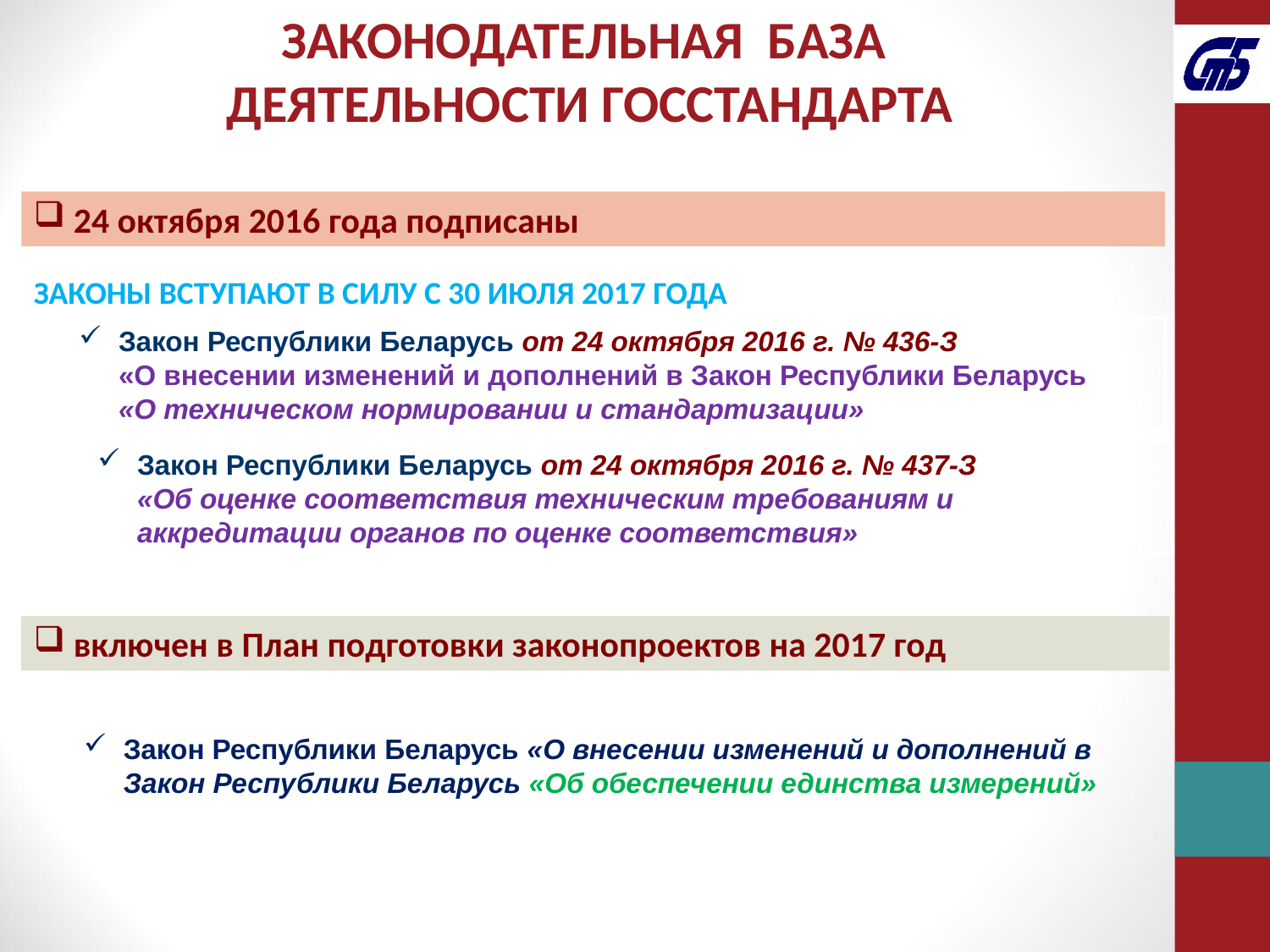

ЗАКОНОДАТЕЛЬНАЯ  БАЗА
ДЕЯТЕЛЬНОСТИ ГОССТАНДАРТА
24 октября 2016 года подписаны
ЗАКОНЫ ВСТУПАЮТ В СИЛУ С 30 ИЮЛЯ 2017 ГОДА
Закон Республики Беларусь от 24 октября 2016 г. № 436-З
«О внесении изменений и дополнений в Закон Республики Беларусь
«О техническом нормировании и стандартизации»
Закон Республики Беларусь от 24 октября 2016 г. № 437-З
«Об оценке соответствия техническим требованиям и аккредитации органов по оценке соответствия»
включен в План подготовки законопроектов на 2017 год
Закон Республики Беларусь «О внесении изменений и дополнений в Закон Республики Беларусь «Об обеспечении единства измерений»
3